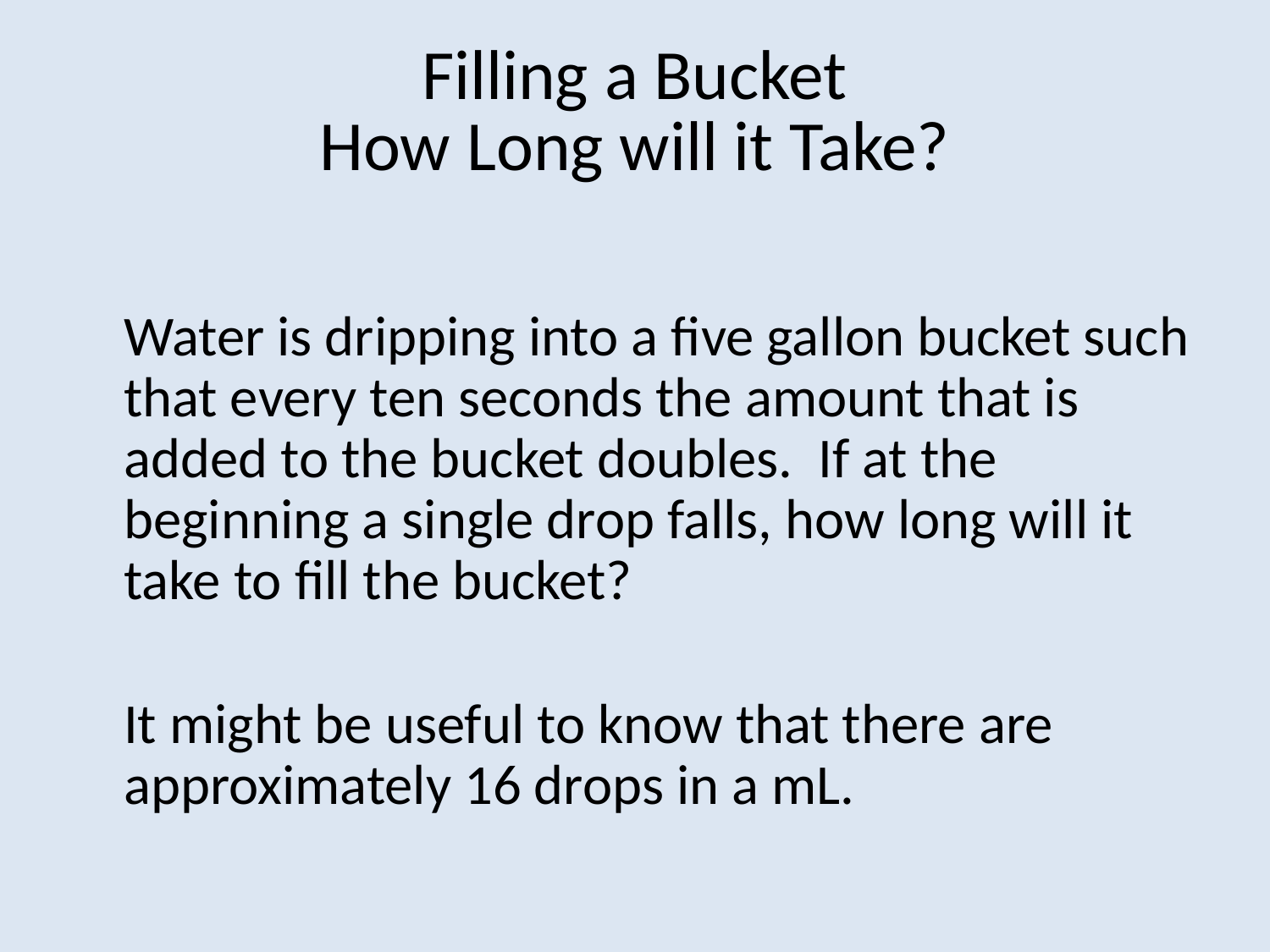

# Filling a Bucket How Long will it Take?

	Water is dripping into a five gallon bucket such that every ten seconds the amount that is added to the bucket doubles.  If at the beginning a single drop falls, how long will it take to fill the bucket?

	It might be useful to know that there are approximately 16 drops in a mL.